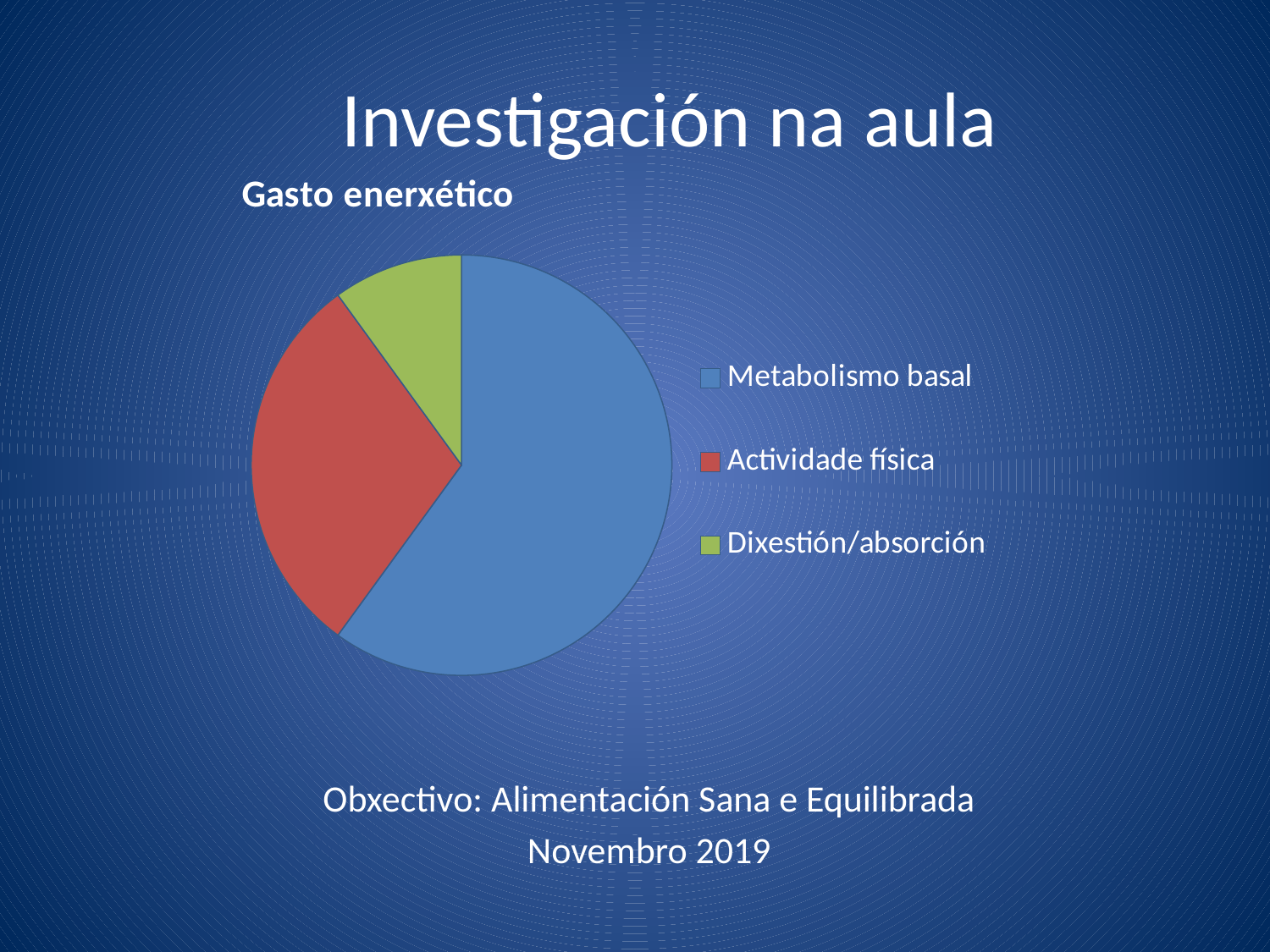

# Investigación na aula

### Chart:

| Category | Gasto enerxético |
|---|---|
| Metabolismo basal | 60.0 |
| Actividade física | 30.0 |
| Dixestión/absorción | 10.0 |
Obxectivo: Alimentación Sana e Equilibrada
Novembro 2019